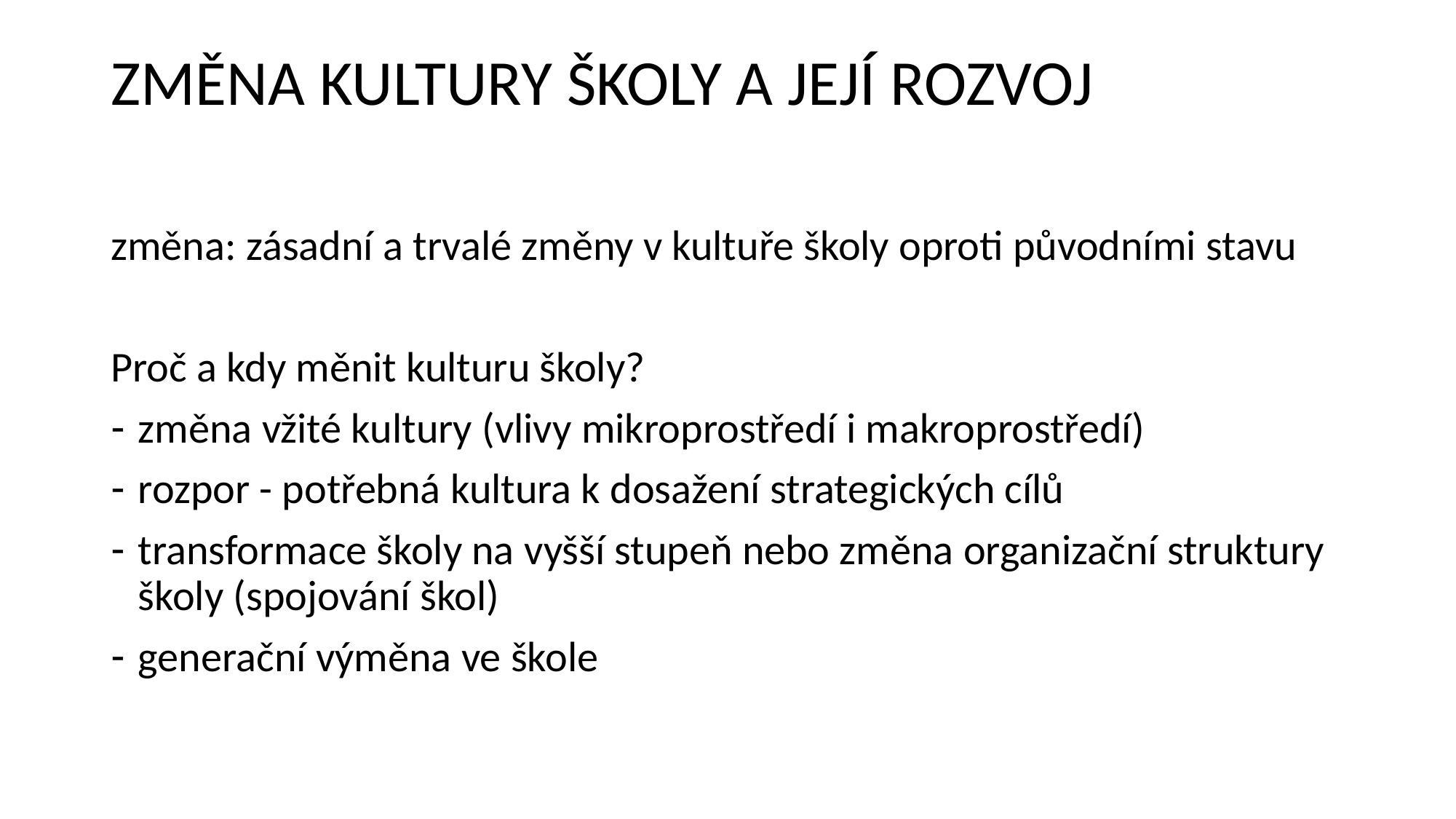

# ZMĚNA KULTURY ŠKOLY A JEJÍ ROZVOJ
změna: zásadní a trvalé změny v kultuře školy oproti původními stavu

Proč a kdy měnit kulturu školy?
změna vžité kultury (vlivy mikroprostředí i makroprostředí)
rozpor - potřebná kultura k dosažení strategických cílů
transformace školy na vyšší stupeň nebo změna organizační struktury školy (spojování škol)
generační výměna ve škole